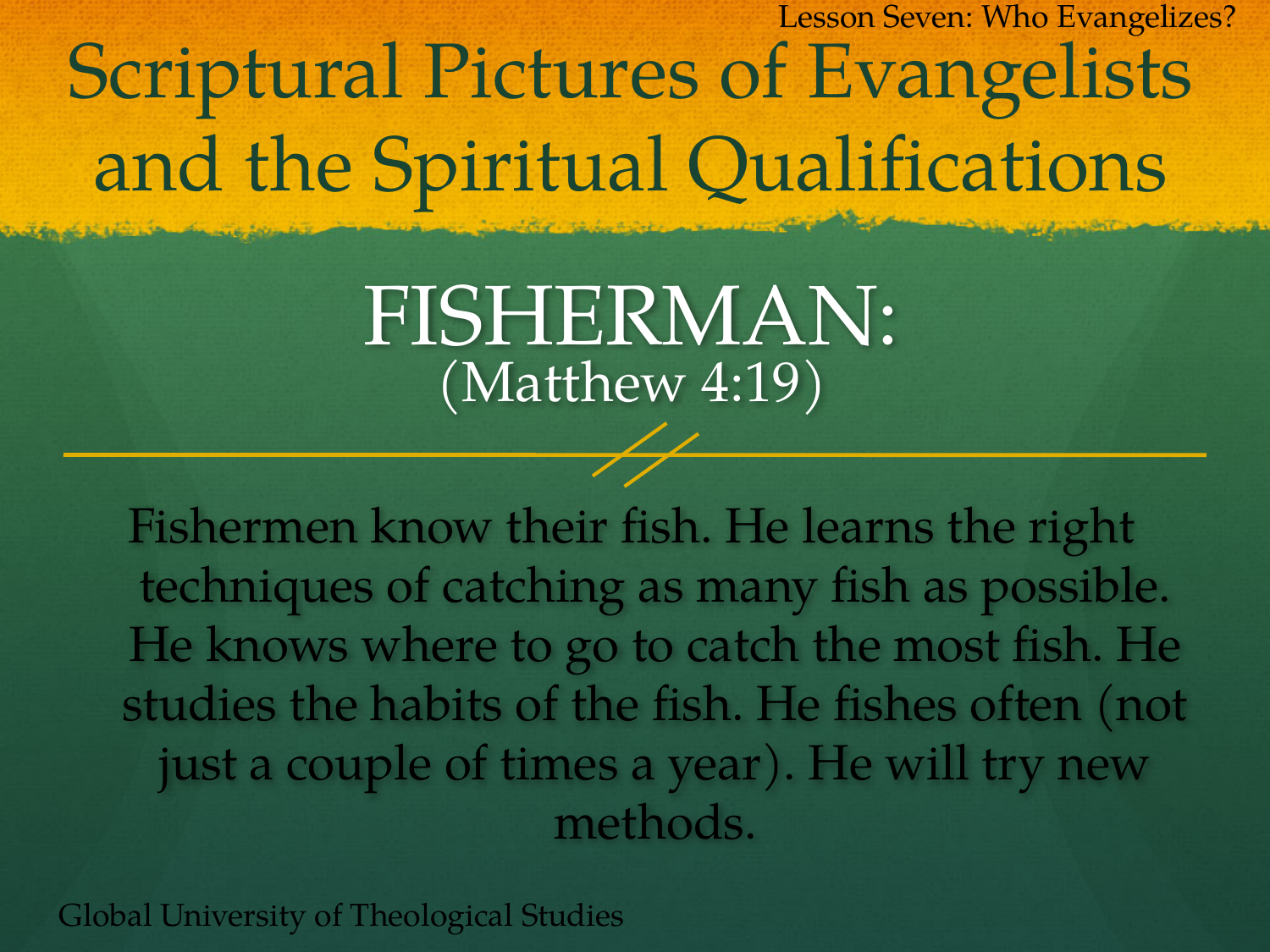

Lesson Seven: Who Evangelizes?

# Scriptural Pictures of Evangelists and the Spiritual Qualifications
FISHERMAN:
(Matthew 4:19)
Fishermen know their fish. He learns the right techniques of catching as many fish as possible. He knows where to go to catch the most fish. He studies the habits of the fish. He fishes often (not just a couple of times a year). He will try new methods.
Global University of Theological Studies